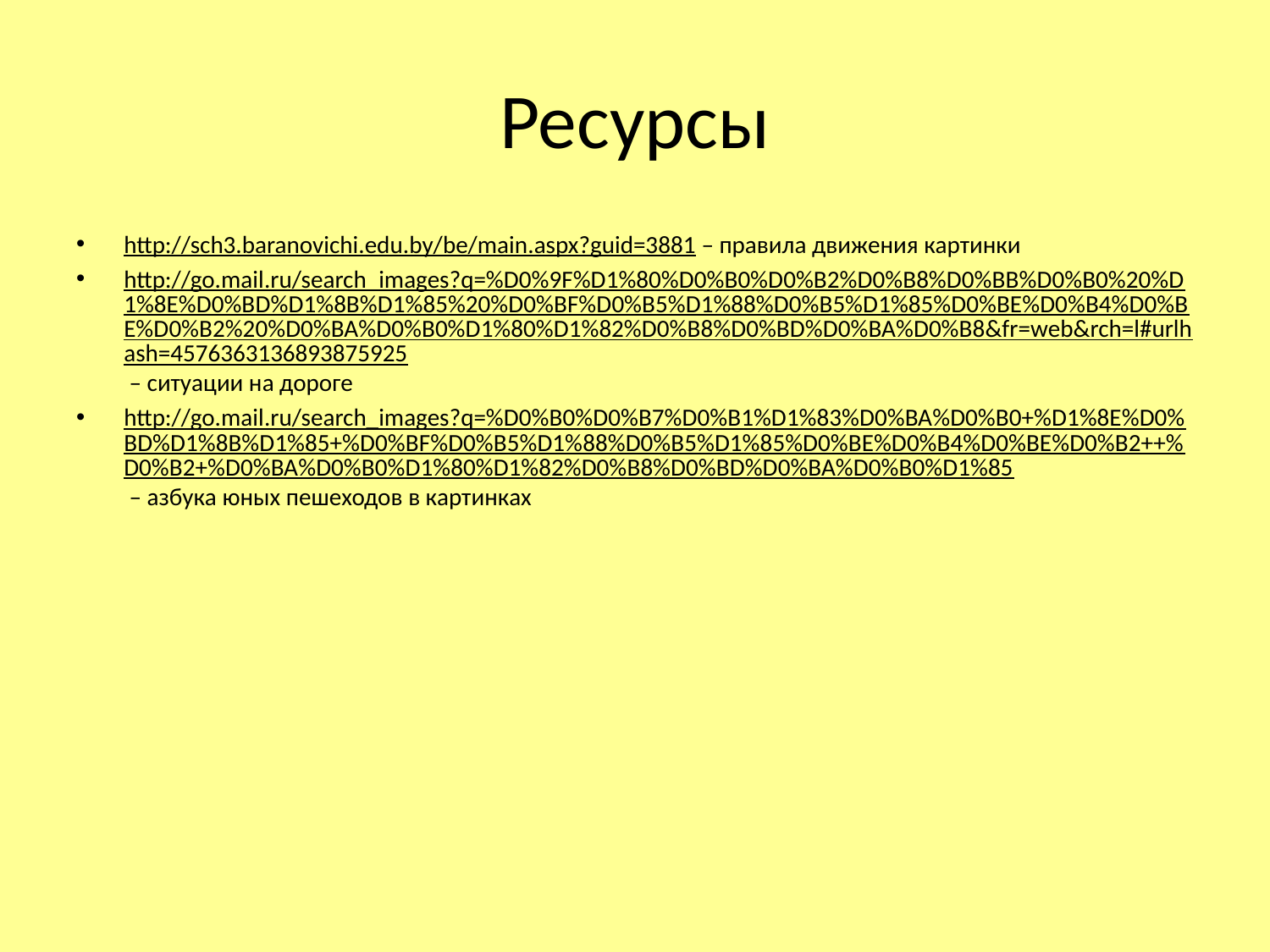

# Ресурсы
http://sch3.baranovichi.edu.by/be/main.aspx?guid=3881 – правила движения картинки
http://go.mail.ru/search_images?q=%D0%9F%D1%80%D0%B0%D0%B2%D0%B8%D0%BB%D0%B0%20%D1%8E%D0%BD%D1%8B%D1%85%20%D0%BF%D0%B5%D1%88%D0%B5%D1%85%D0%BE%D0%B4%D0%BE%D0%B2%20%D0%BA%D0%B0%D1%80%D1%82%D0%B8%D0%BD%D0%BA%D0%B8&fr=web&rch=l#urlhash=4576363136893875925 – ситуации на дороге
http://go.mail.ru/search_images?q=%D0%B0%D0%B7%D0%B1%D1%83%D0%BA%D0%B0+%D1%8E%D0%BD%D1%8B%D1%85+%D0%BF%D0%B5%D1%88%D0%B5%D1%85%D0%BE%D0%B4%D0%BE%D0%B2++%D0%B2+%D0%BA%D0%B0%D1%80%D1%82%D0%B8%D0%BD%D0%BA%D0%B0%D1%85 – азбука юных пешеходов в картинках